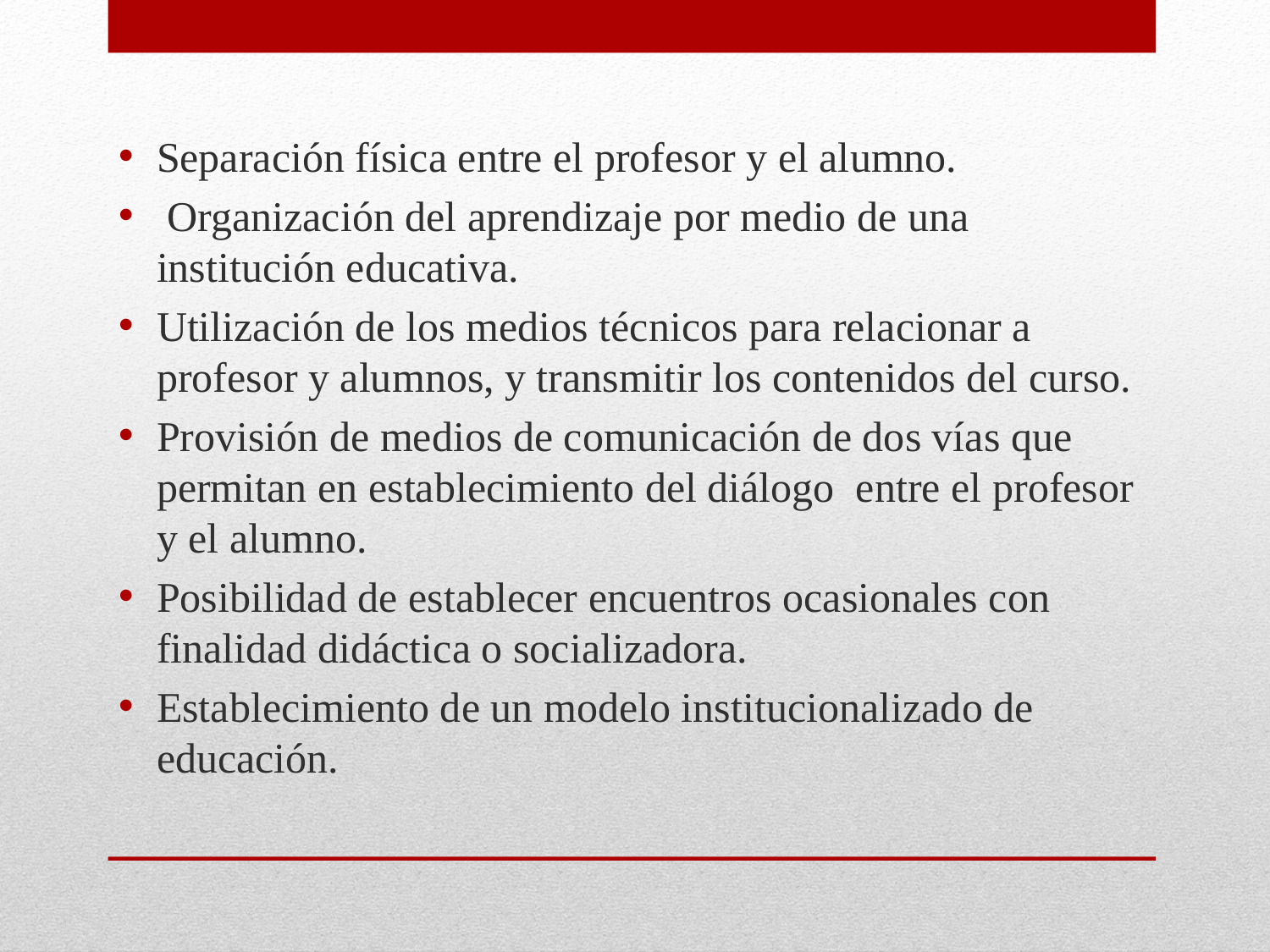

Separación física entre el profesor y el alumno.
 Organización del aprendizaje por medio de una institución educativa.
Utilización de los medios técnicos para relacionar a profesor y alumnos, y transmitir los contenidos del curso.
Provisión de medios de comunicación de dos vías que permitan en establecimiento del diálogo  entre el profesor y el alumno.
Posibilidad de establecer encuentros ocasionales con finalidad didáctica o socializadora.
Establecimiento de un modelo institucionalizado de educación.